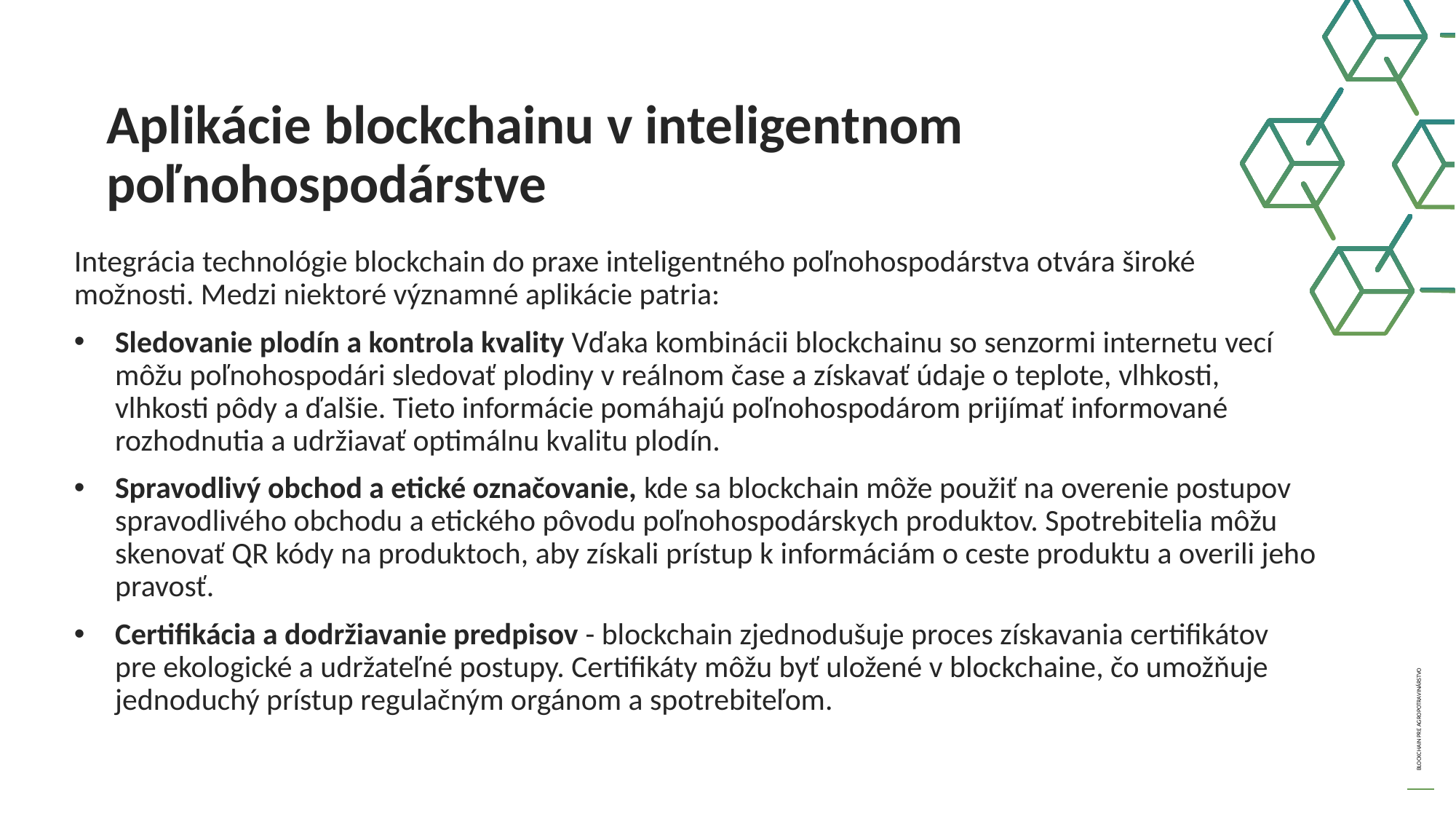

Aplikácie blockchainu v inteligentnom poľnohospodárstve
Integrácia technológie blockchain do praxe inteligentného poľnohospodárstva otvára široké možnosti. Medzi niektoré významné aplikácie patria:
Sledovanie plodín a kontrola kvality Vďaka kombinácii blockchainu so senzormi internetu vecí môžu poľnohospodári sledovať plodiny v reálnom čase a získavať údaje o teplote, vlhkosti, vlhkosti pôdy a ďalšie. Tieto informácie pomáhajú poľnohospodárom prijímať informované rozhodnutia a udržiavať optimálnu kvalitu plodín.
Spravodlivý obchod a etické označovanie, kde sa blockchain môže použiť na overenie postupov spravodlivého obchodu a etického pôvodu poľnohospodárskych produktov. Spotrebitelia môžu skenovať QR kódy na produktoch, aby získali prístup k informáciám o ceste produktu a overili jeho pravosť.
Certifikácia a dodržiavanie predpisov - blockchain zjednodušuje proces získavania certifikátov pre ekologické a udržateľné postupy. Certifikáty môžu byť uložené v blockchaine, čo umožňuje jednoduchý prístup regulačným orgánom a spotrebiteľom.